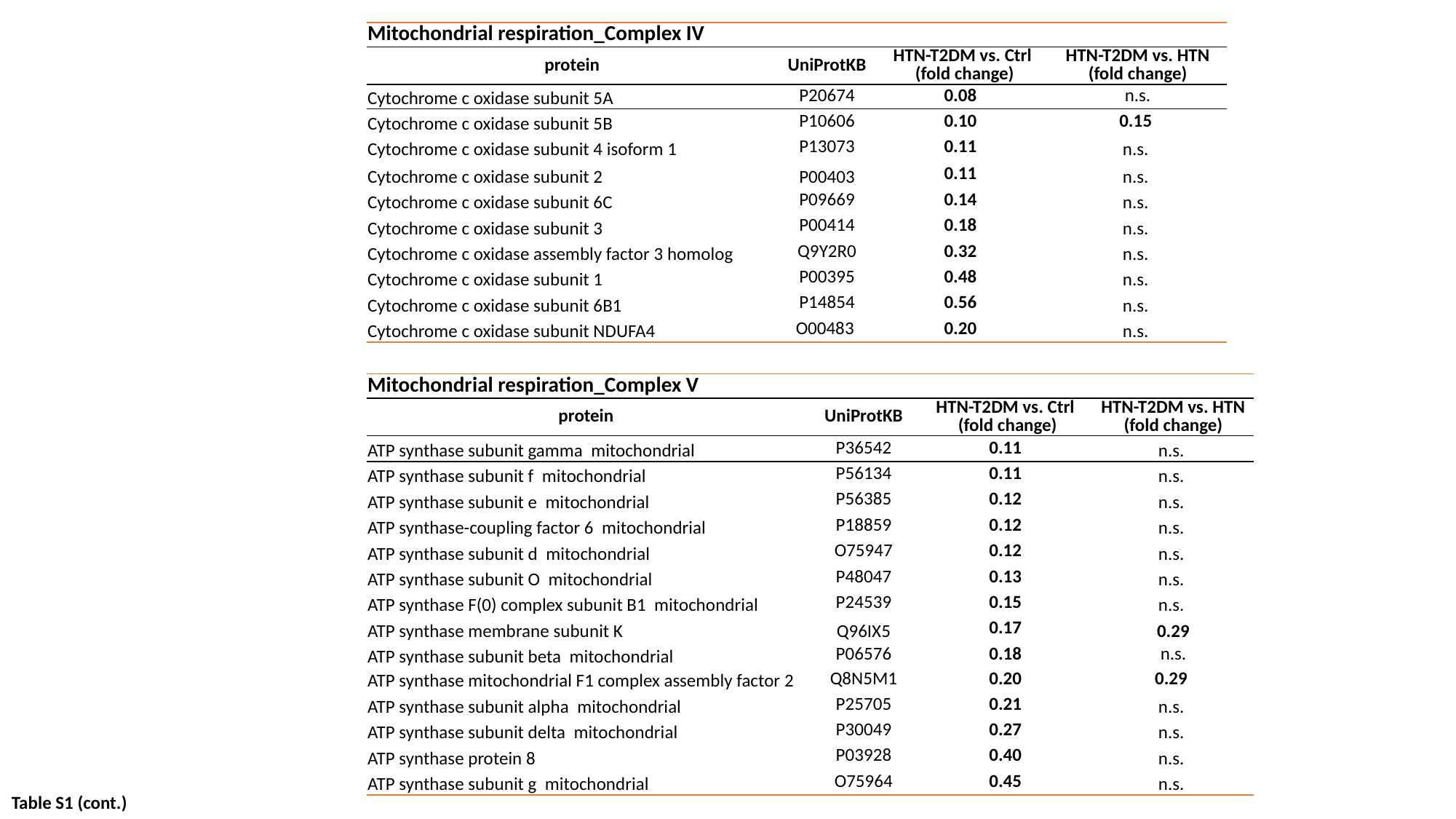

| Mitochondrial respiration\_Complex IV |  |  |  |
| --- | --- | --- | --- |
| protein | UniProtKB | HTN-T2DM vs. Ctrl (fold change) | HTN-T2DM vs. HTN (fold change) |
| Cytochrome c oxidase subunit 5A | P20674 | 0.08 | n.s. |
| Cytochrome c oxidase subunit 5B | P10606 | 0.10 | 0.15 |
| Cytochrome c oxidase subunit 4 isoform 1 | P13073 | 0.11 | n.s. |
| Cytochrome c oxidase subunit 2 | P00403 | 0.11 | n.s. |
| Cytochrome c oxidase subunit 6C | P09669 | 0.14 | n.s. |
| Cytochrome c oxidase subunit 3 | P00414 | 0.18 | n.s. |
| Cytochrome c oxidase assembly factor 3 homolog | Q9Y2R0 | 0.32 | n.s. |
| Cytochrome c oxidase subunit 1 | P00395 | 0.48 | n.s. |
| Cytochrome c oxidase subunit 6B1 | P14854 | 0.56 | n.s. |
| Cytochrome c oxidase subunit NDUFA4 | O00483 | 0.20 | n.s. |
| Mitochondrial respiration\_Complex V |  |  |  |
| --- | --- | --- | --- |
| protein | UniProtKB | HTN-T2DM vs. Ctrl (fold change) | HTN-T2DM vs. HTN (fold change) |
| ATP synthase subunit gamma mitochondrial | P36542 | 0.11 | n.s. |
| ATP synthase subunit f mitochondrial | P56134 | 0.11 | n.s. |
| ATP synthase subunit e mitochondrial | P56385 | 0.12 | n.s. |
| ATP synthase-coupling factor 6 mitochondrial | P18859 | 0.12 | n.s. |
| ATP synthase subunit d mitochondrial | O75947 | 0.12 | n.s. |
| ATP synthase subunit O mitochondrial | P48047 | 0.13 | n.s. |
| ATP synthase F(0) complex subunit B1 mitochondrial | P24539 | 0.15 | n.s. |
| ATP synthase membrane subunit K | Q96IX5 | 0.17 | 0.29 |
| ATP synthase subunit beta mitochondrial | P06576 | 0.18 | n.s. |
| ATP synthase mitochondrial F1 complex assembly factor 2 | Q8N5M1 | 0.20 | 0.29 |
| ATP synthase subunit alpha mitochondrial | P25705 | 0.21 | n.s. |
| ATP synthase subunit delta mitochondrial | P30049 | 0.27 | n.s. |
| ATP synthase protein 8 | P03928 | 0.40 | n.s. |
| ATP synthase subunit g mitochondrial | O75964 | 0.45 | n.s. |
Table S1 (cont.)